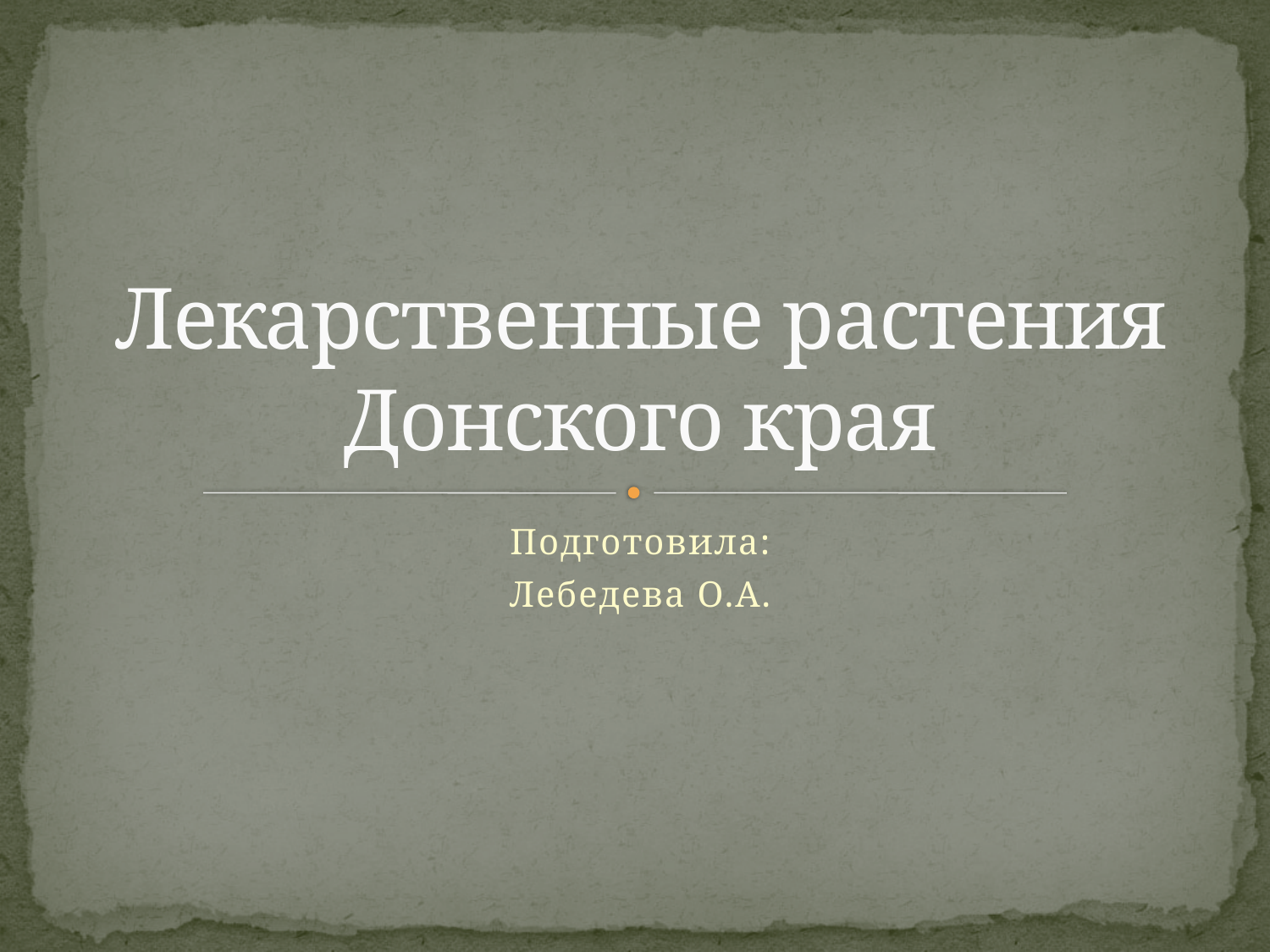

# Лекарственные растения Донского края
Подготовила:
Лебедева О.А.